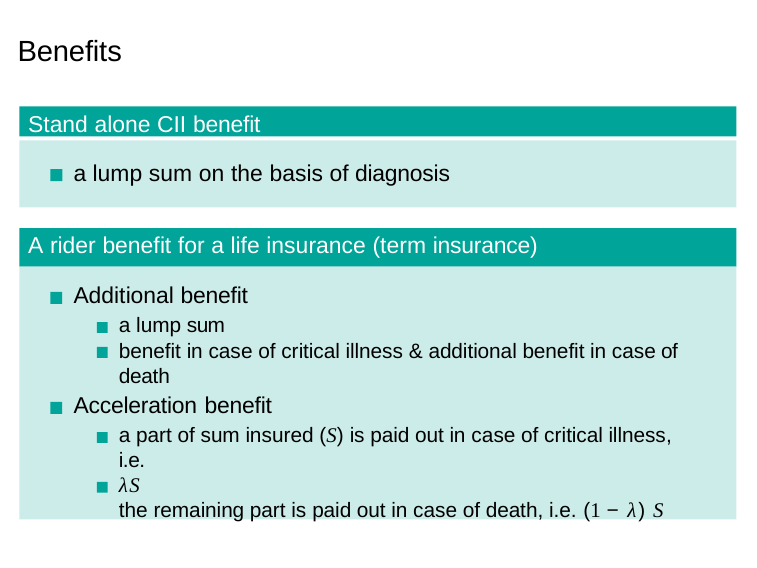

# Benefits
Stand alone CII benefit

a lump sum on the basis of diagnosis

A rider benefit for a life insurance (term insurance)
Additional benefit
a lump sum
benefit in case of critical illness & additional benefit in case of death
Acceleration benefit
a part of sum insured (S) is paid out in case of critical illness, i.e.
λS
the remaining part is paid out in case of death, i.e. (1 − λ) S
Jirˇí Valecký (VSB-TUO)
25 / 25